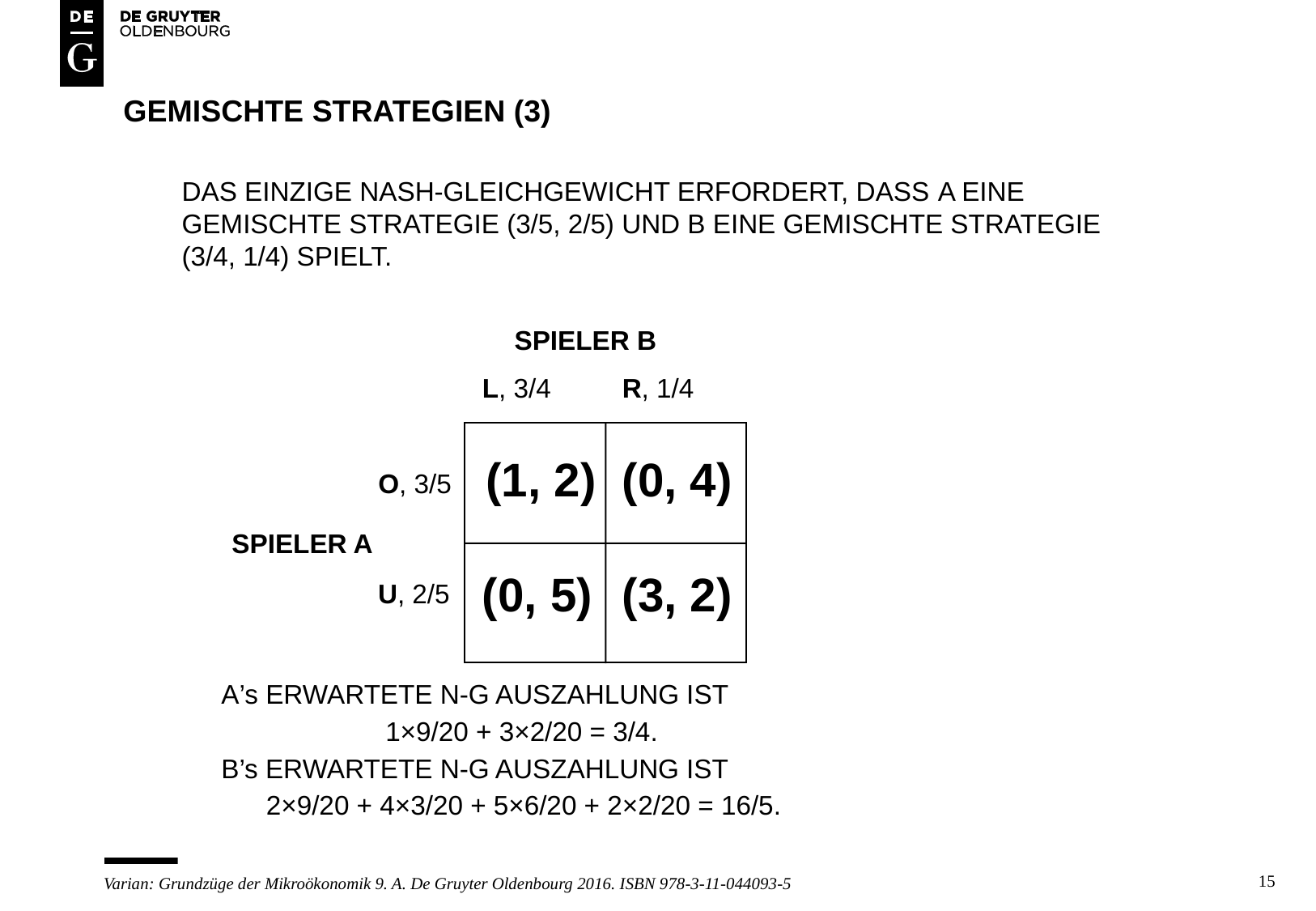

# GEMISCHTE STRATEGIEN (3)

DAS EINZIGE NASH-GLEICHGEWICHT ERFORDERT, DASS A EINE
GEMISCHTE STRATEGIE (3/5, 2/5) UND B EINE GEMISCHTE STRATEGIE
(3/4, 1/4) SPIELT.
SPIELER B
R, 1/4
L, 3/4

(0, 4)
(1, 2)
O, 3/5
(0, 5)
(3, 2)
U, 2/5

SPIELER A
A’s ERWARTETE N-G AUSZAHLUNG IST
                      1×9/20 + 3×2/20 = 3/4.
B’s ERWARTETE N-G AUSZAHLUNG IST
      2×9/20 + 4×3/20 + 5×6/20 + 2×2/20 = 16/5.
15
Varian: Grundzüge der Mikroökonomik 9. A. De Gruyter Oldenbourg 2016. ISBN 978-3-11-044093-5